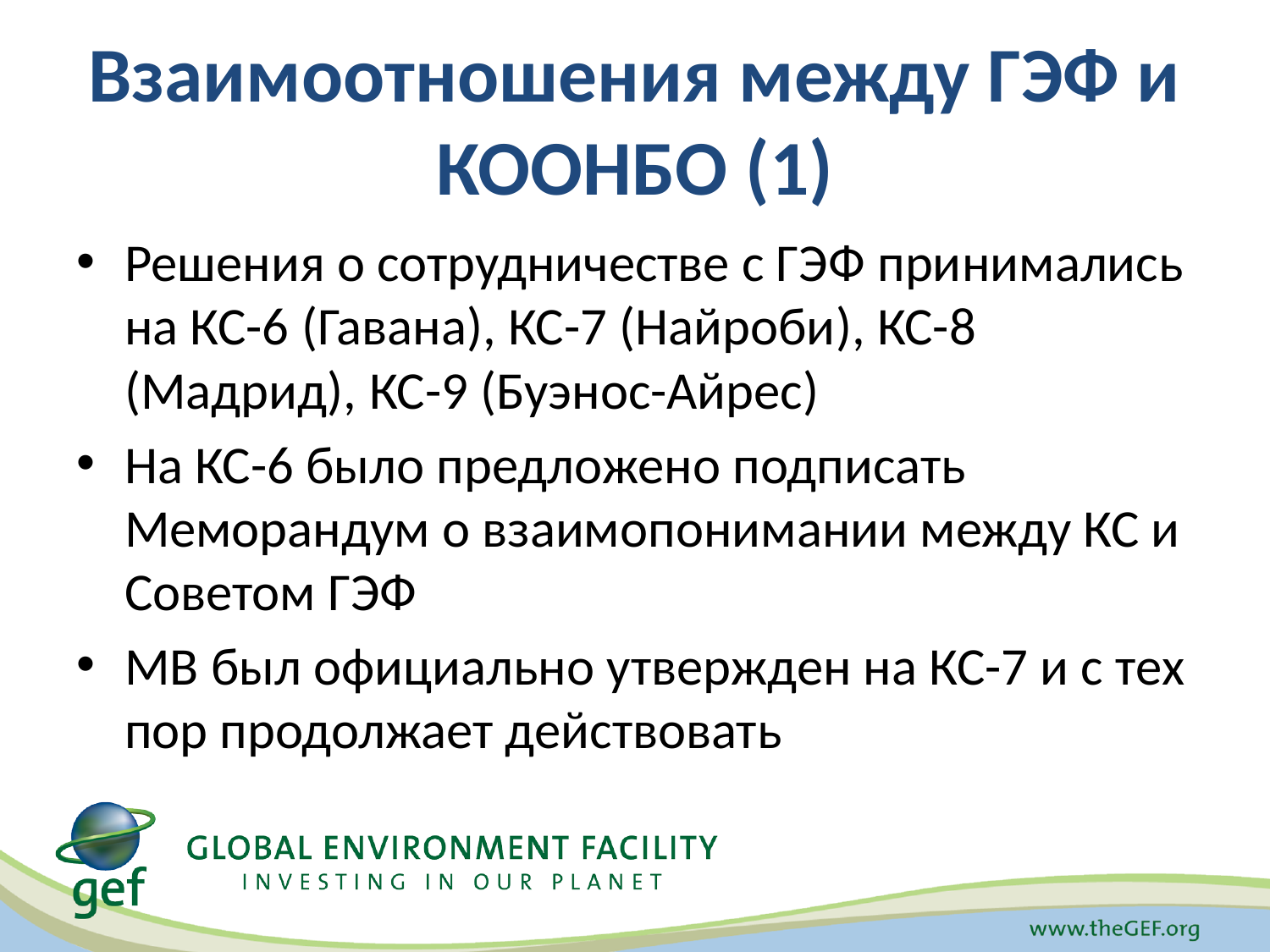

# Взаимоотношения между ГЭФ и КООНБО (1)
Решения о сотрудничестве с ГЭФ принимались на КС-6 (Гавана), КС-7 (Найроби), КС-8 (Мадрид), КС-9 (Буэнос-Айрес)
На КС-6 было предложено подписать Меморандум о взаимопонимании между КС и Советом ГЭФ
МВ был официально утвержден на КС-7 и с тех пор продолжает действовать